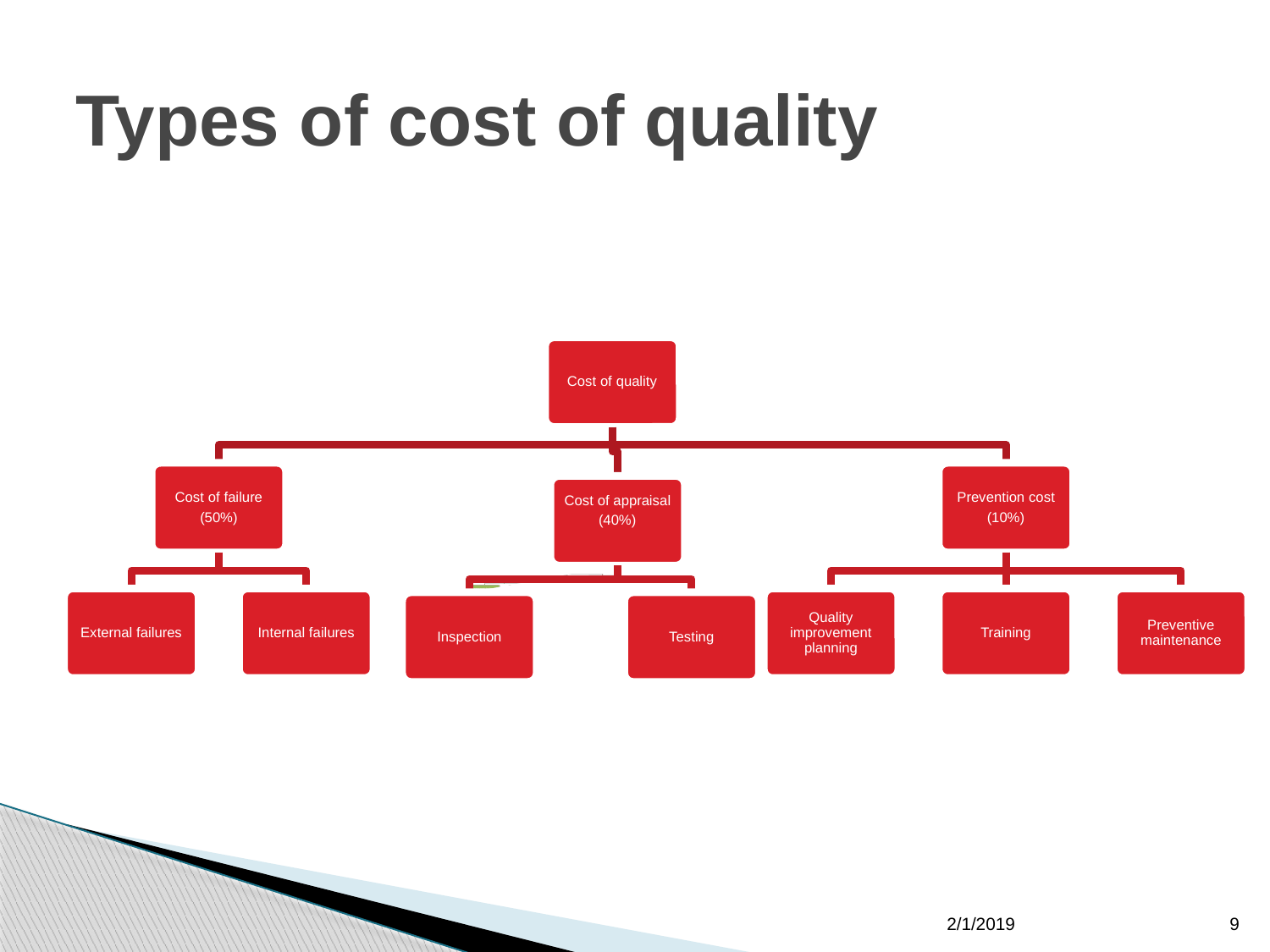

# Types of cost of quality
Cost of quality
Cost of failure
(50%)
External failures
Internal failures
Cost of appraisal
(40%)

Inspection
Testing
Prevention cost
(10%)
Quality improvement planning
Training
Preventive maintenance
2/1/2019
9